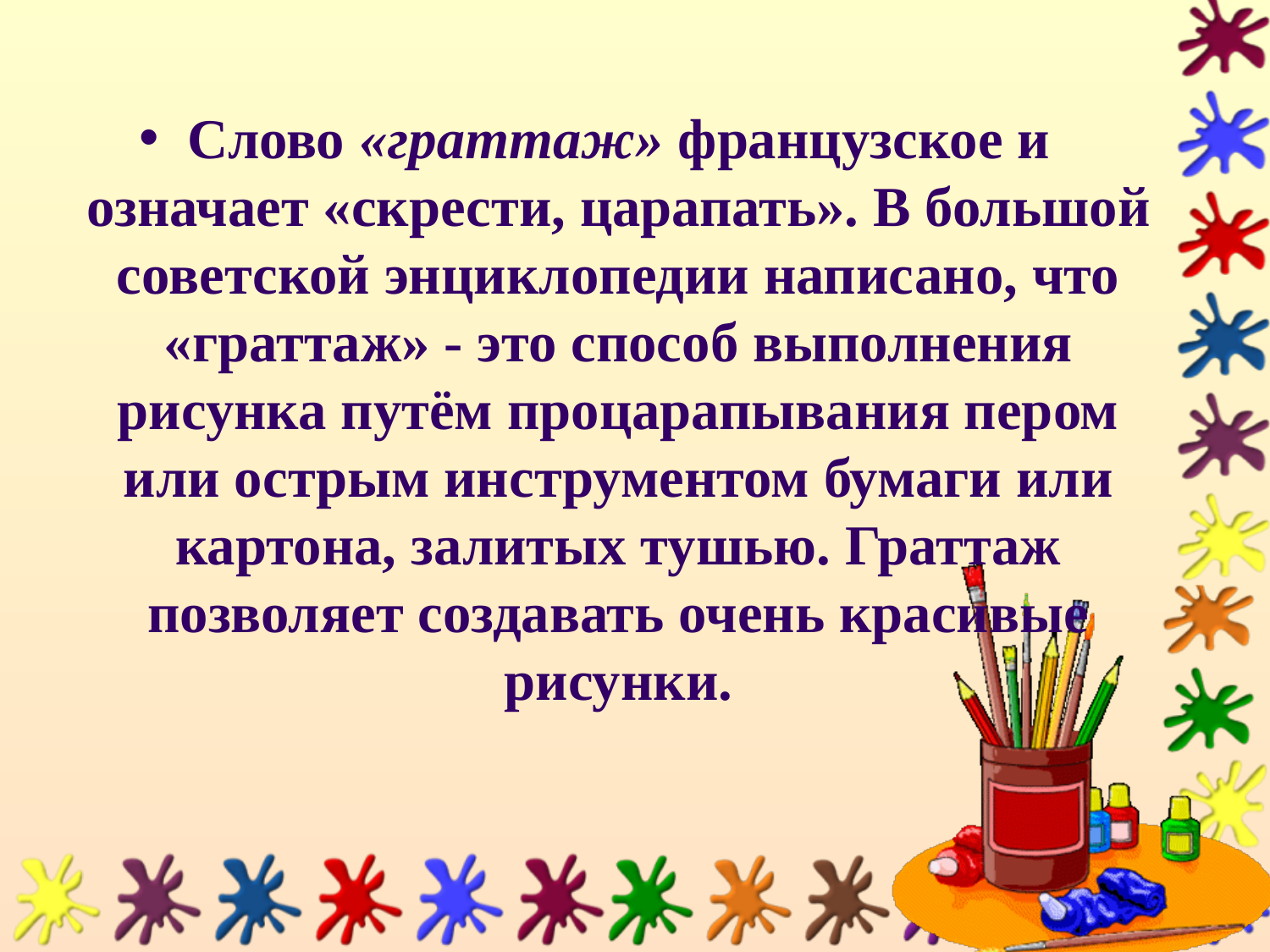

Слово «граттаж» французское и означает «скрести, царапать». В большой советской энциклопедии написано, что «граттаж» - это способ выполнения рисунка путём процарапывания пером или острым инструментом бумаги или картона, залитых тушью. Граттаж позволяет создавать очень красивые рисунки.